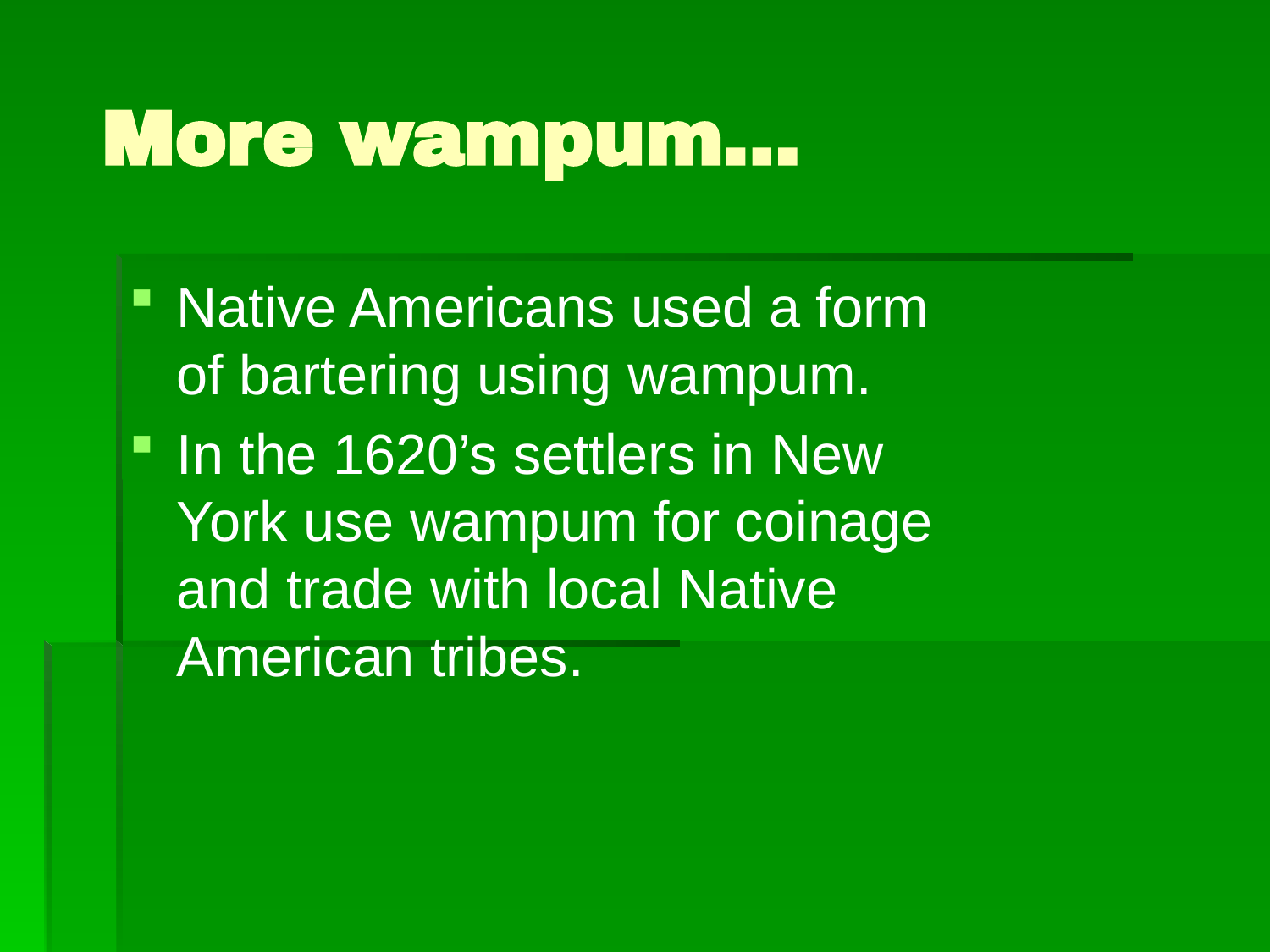

# More wampum…
Native Americans used a form of bartering using wampum.
In the 1620’s settlers in New York use wampum for coinage and trade with local Native American tribes.